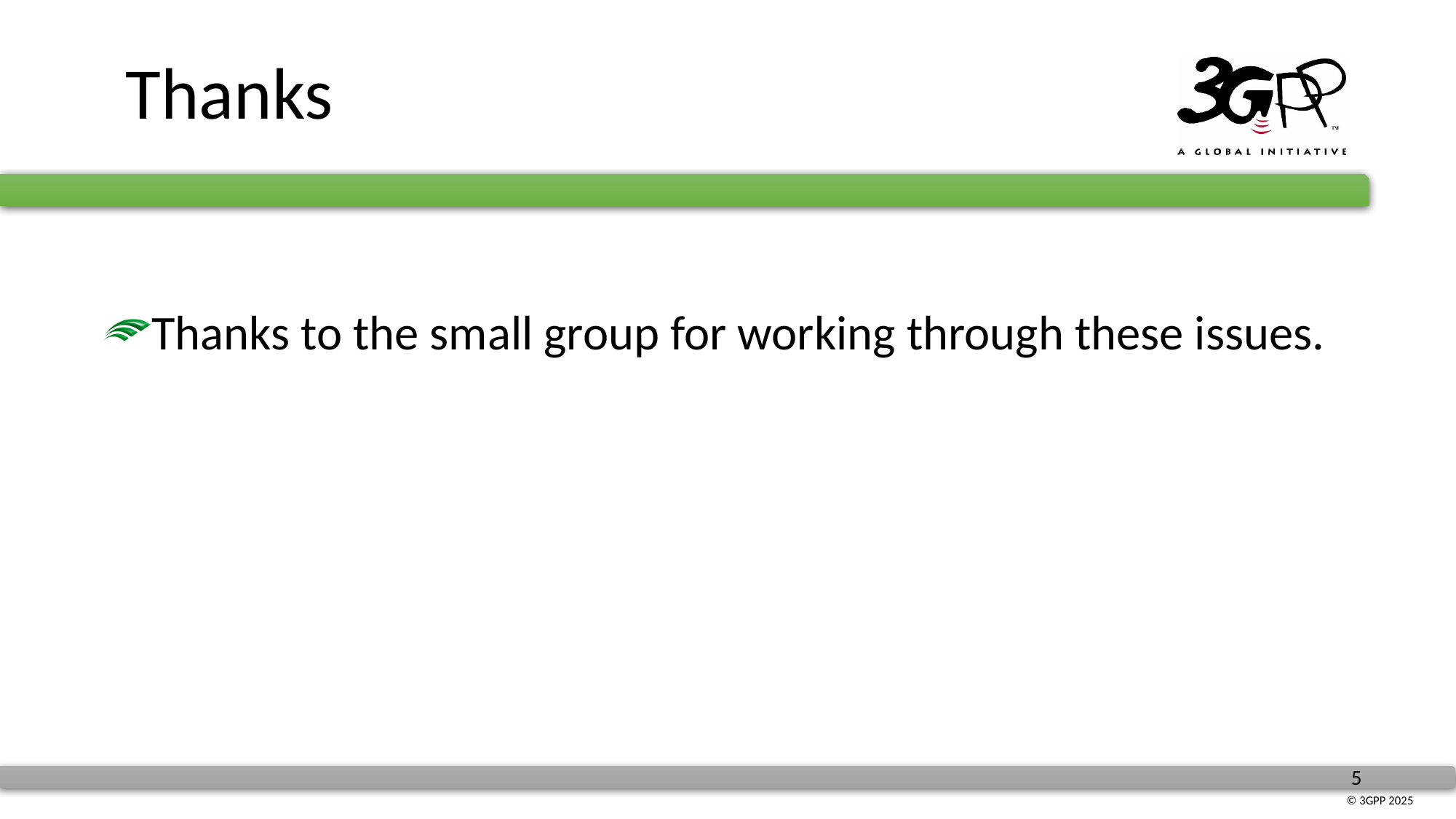

# Thanks
Thanks to the small group for working through these issues.